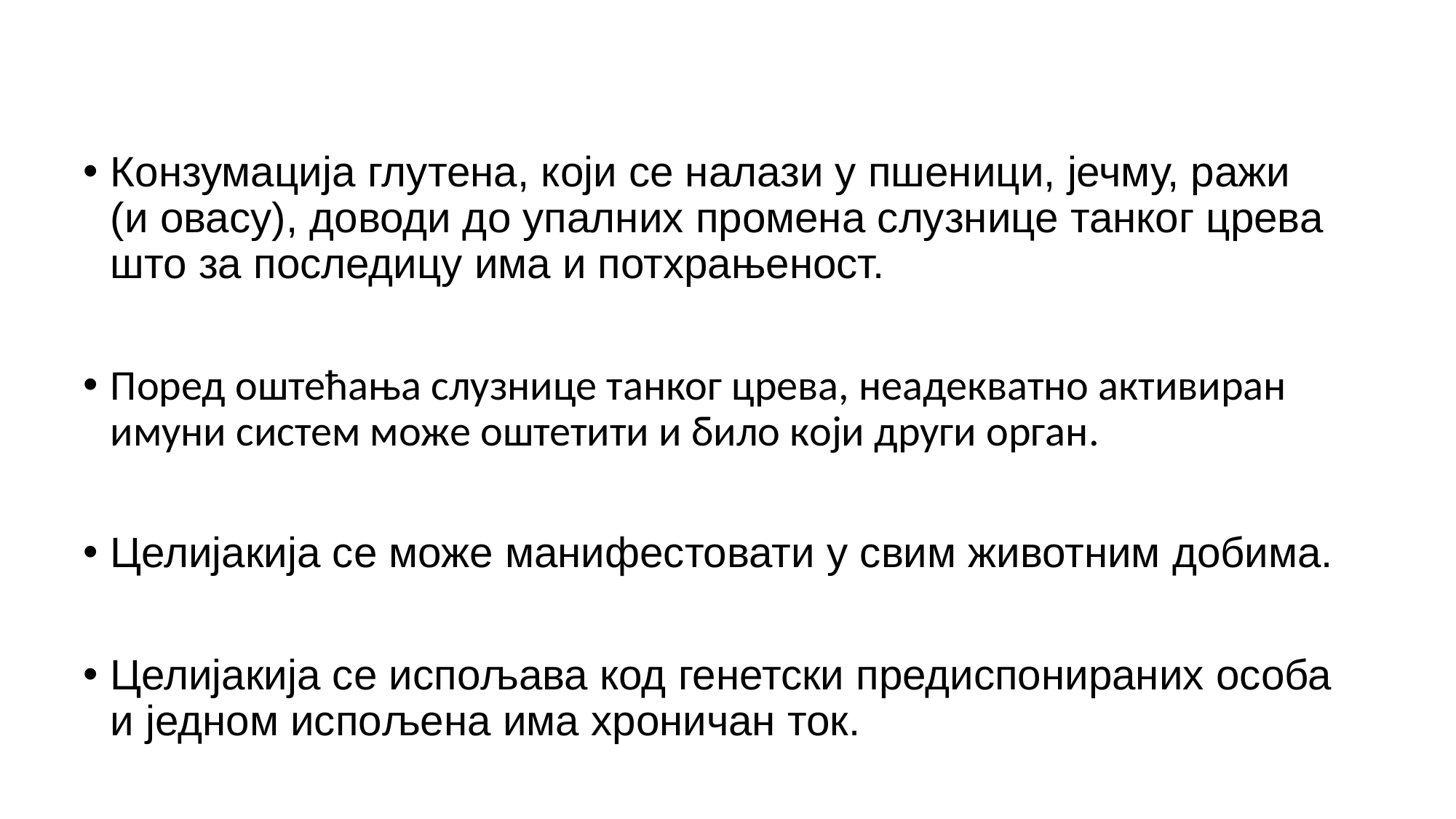

Конзумација глутена, који се налази у пшеници, јечму, ражи (и овасу), доводи до упалних промена слузнице танког црева што за последицу има и потхрањеност.

Поред оштећања слузнице танког црева, неадекватно активиран имуни систем може оштетити и било који други орган.

Целијакија се може манифестовати у свим животним добима.

Целијакија се испољава код генетски предиспонираних особа и једном испољена има хроничан ток.